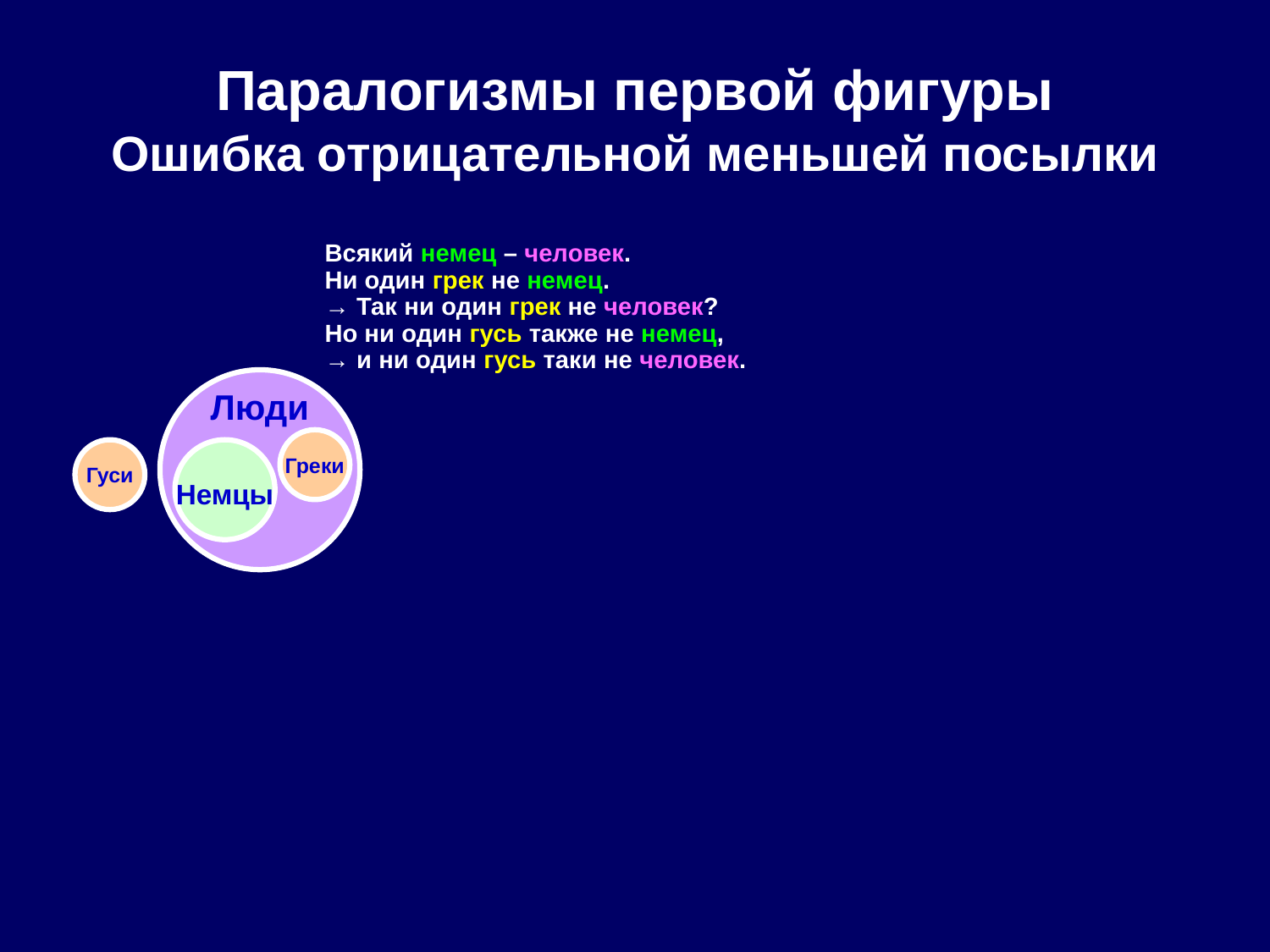

# Паралогизмы первой фигуры Ошибка отрицательной меньшей посылки
Всякий немец – человек.
Ни один грек не немец.
→ Так ни один грек не человек?
Но ни один гусь также не немец,
→ и ни один гусь таки не человек.
Люди
Греки
Гуси
Немцы